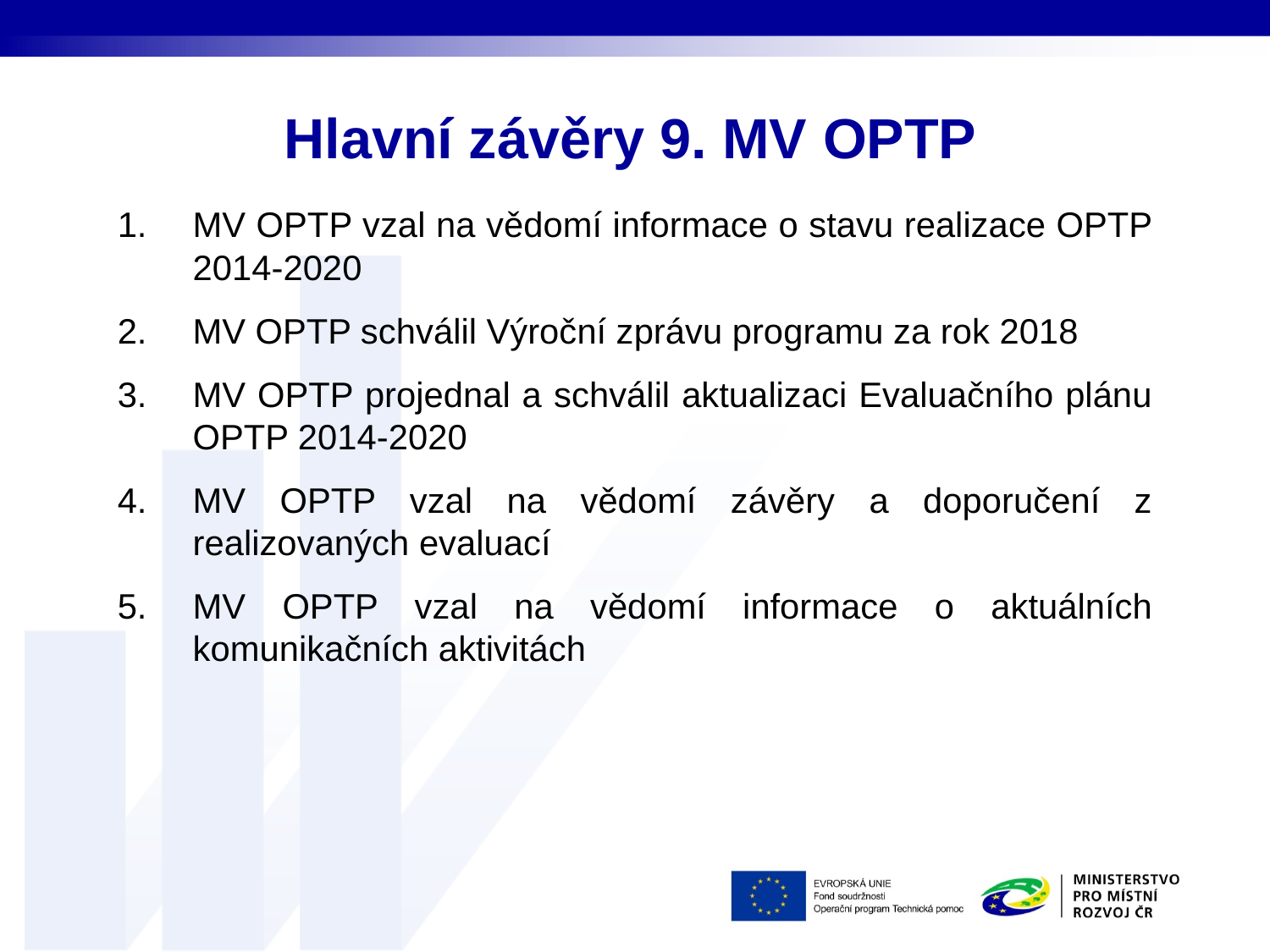

# Hlavní závěry 9. MV OPTP
MV OPTP vzal na vědomí informace o stavu realizace OPTP 2014-2020
MV OPTP schválil Výroční zprávu programu za rok 2018
MV OPTP projednal a schválil aktualizaci Evaluačního plánu OPTP 2014-2020
MV OPTP vzal na vědomí závěry a doporučení z realizovaných evaluací
MV OPTP vzal na vědomí informace o aktuálních komunikačních aktivitách